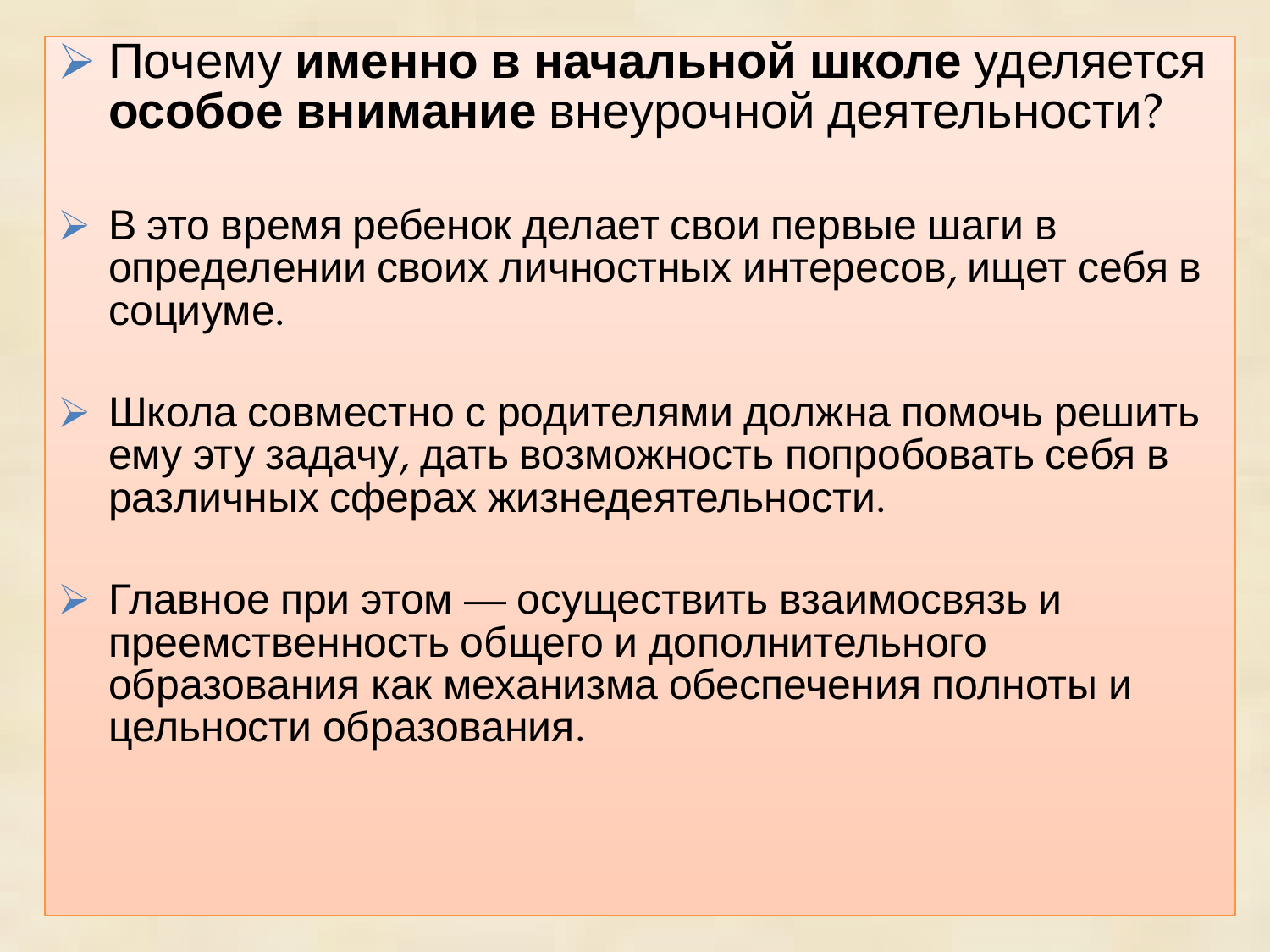

Почему именно в начальной школе уделяется особое внимание внеурочной деятельности?

В это время ребенок делает свои первые шаги в определении своих личностных интересов, ищет себя в социуме.

Школа совместно с родителями должна помочь решить ему эту задачу, дать возможность попробовать себя в различных сферах жизнедеятельности.

Главное при этом — осуществить взаимосвязь и преемственность общего и дополнительного образования как механизма обеспечения полноты и цельности образования.